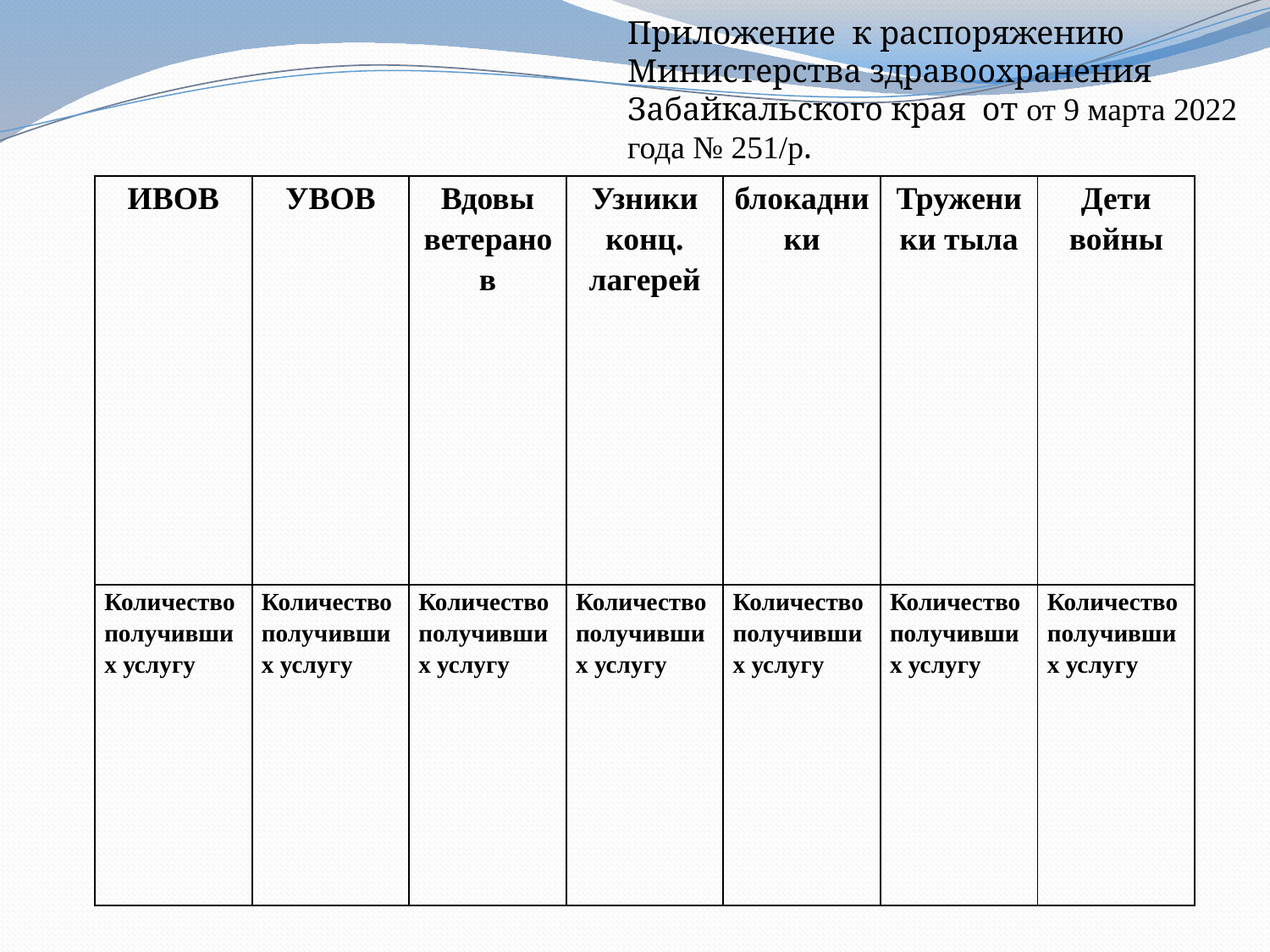

Приложение  к распоряжению Министерства здравоохранения Забайкальского края  от от 9 марта 2022 года № 251/р.

| ИВОВ | УВОВ | Вдовы ветеранов | Узники конц. лагерей | блокадники | Труженики тыла | Дети войны |
| --- | --- | --- | --- | --- | --- | --- |
| Количество получивших услугу | Количество получивших услугу | Количество получивших услугу | Количество получивших услугу | Количество получивших услугу | Количество получивших услугу | Количество получивших услугу |